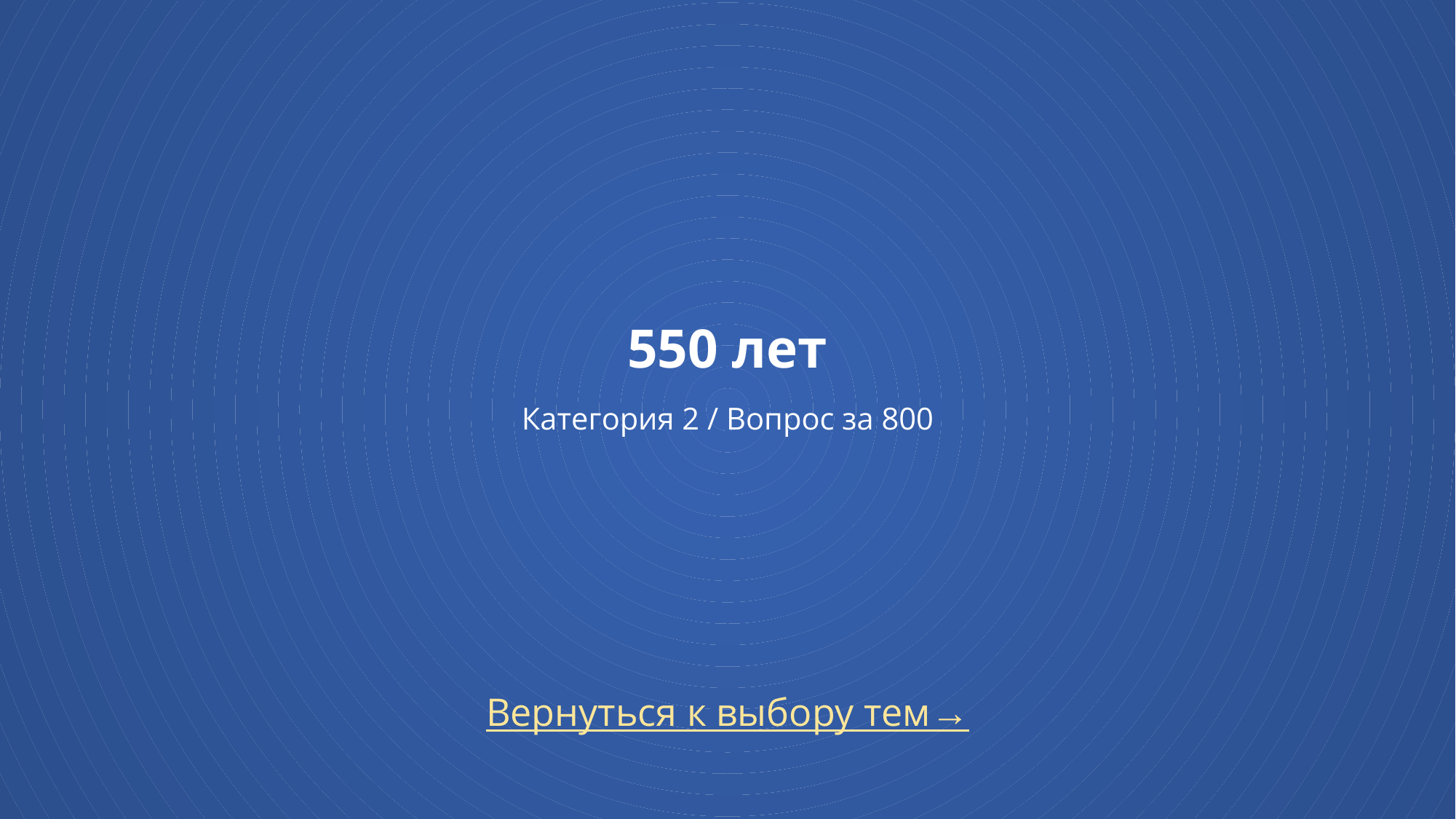

# 550 лет Категория 2 / Вопрос за 800
Вернуться к выбору тем→